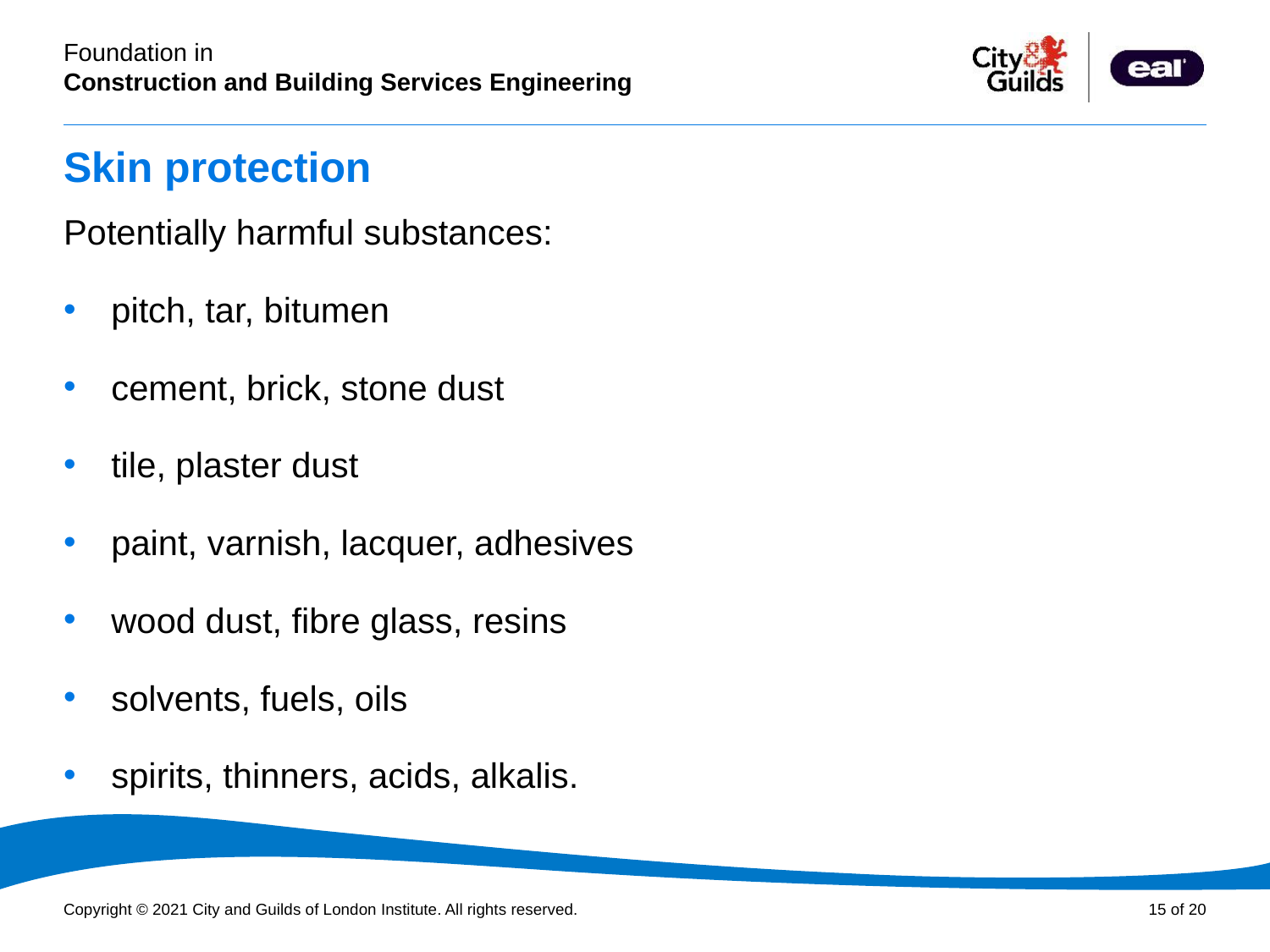

# Skin protection
Potentially harmful substances:
pitch, tar, bitumen
cement, brick, stone dust
tile, plaster dust
paint, varnish, lacquer, adhesives
wood dust, fibre glass, resins
solvents, fuels, oils
spirits, thinners, acids, alkalis.